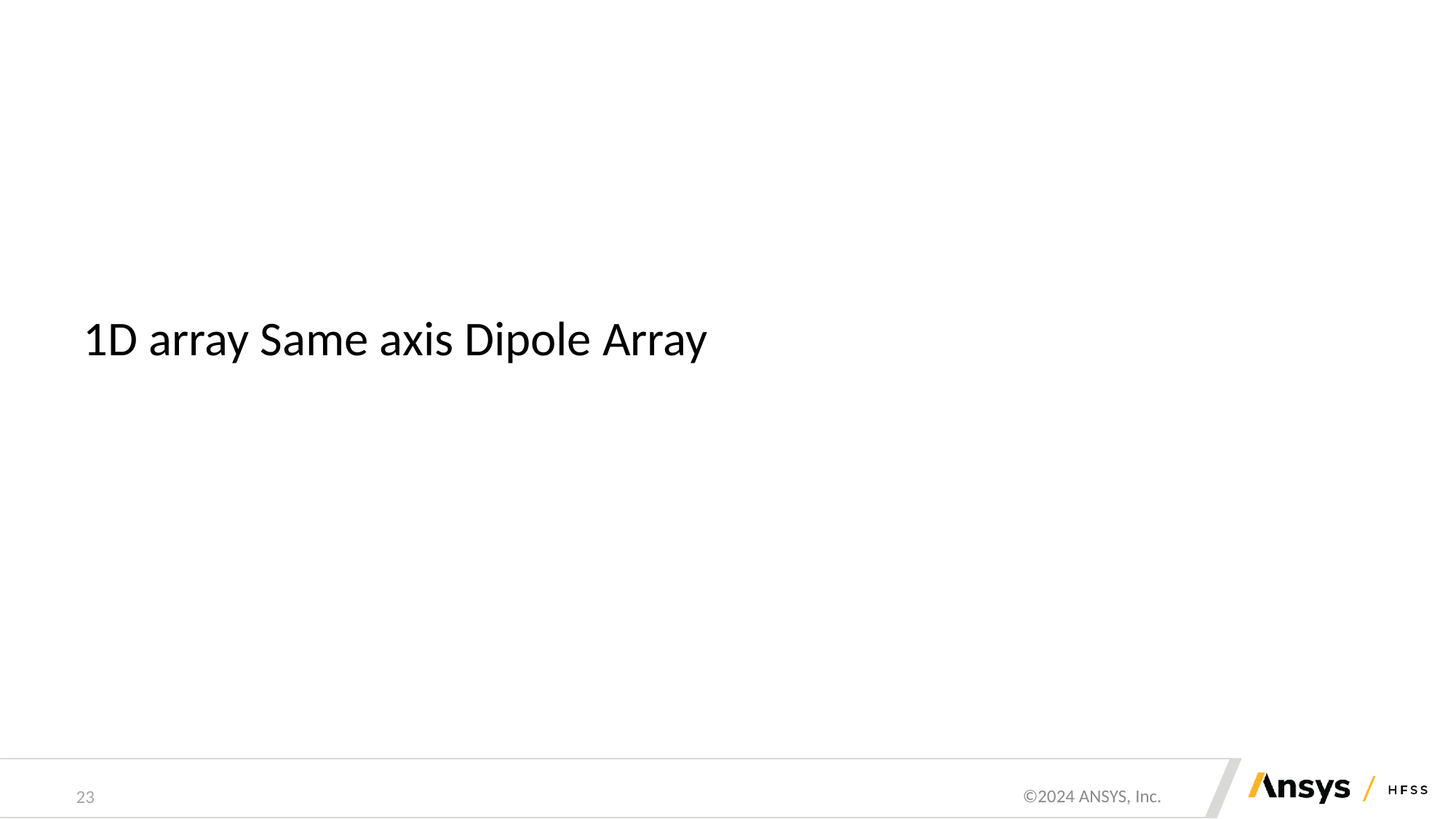

# 1D array Same axis Dipole Array
23